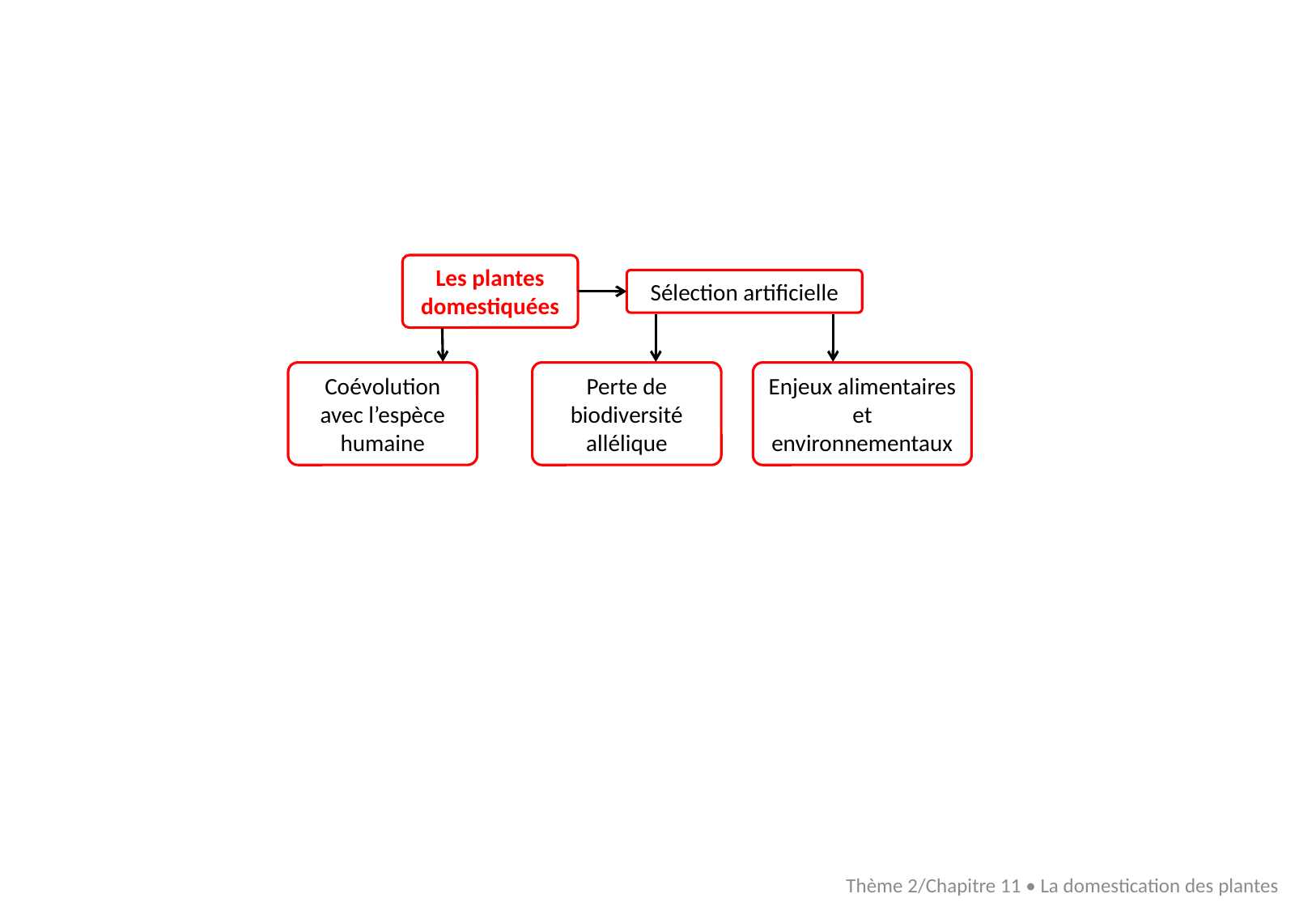

Les plantes domestiquées
Sélection artificielle
Enjeux alimentaires et environnementaux
Coévolution avec l’espèce humaine
Perte de biodiversité allélique
Thème 2/Chapitre 11 • La domestication des plantes